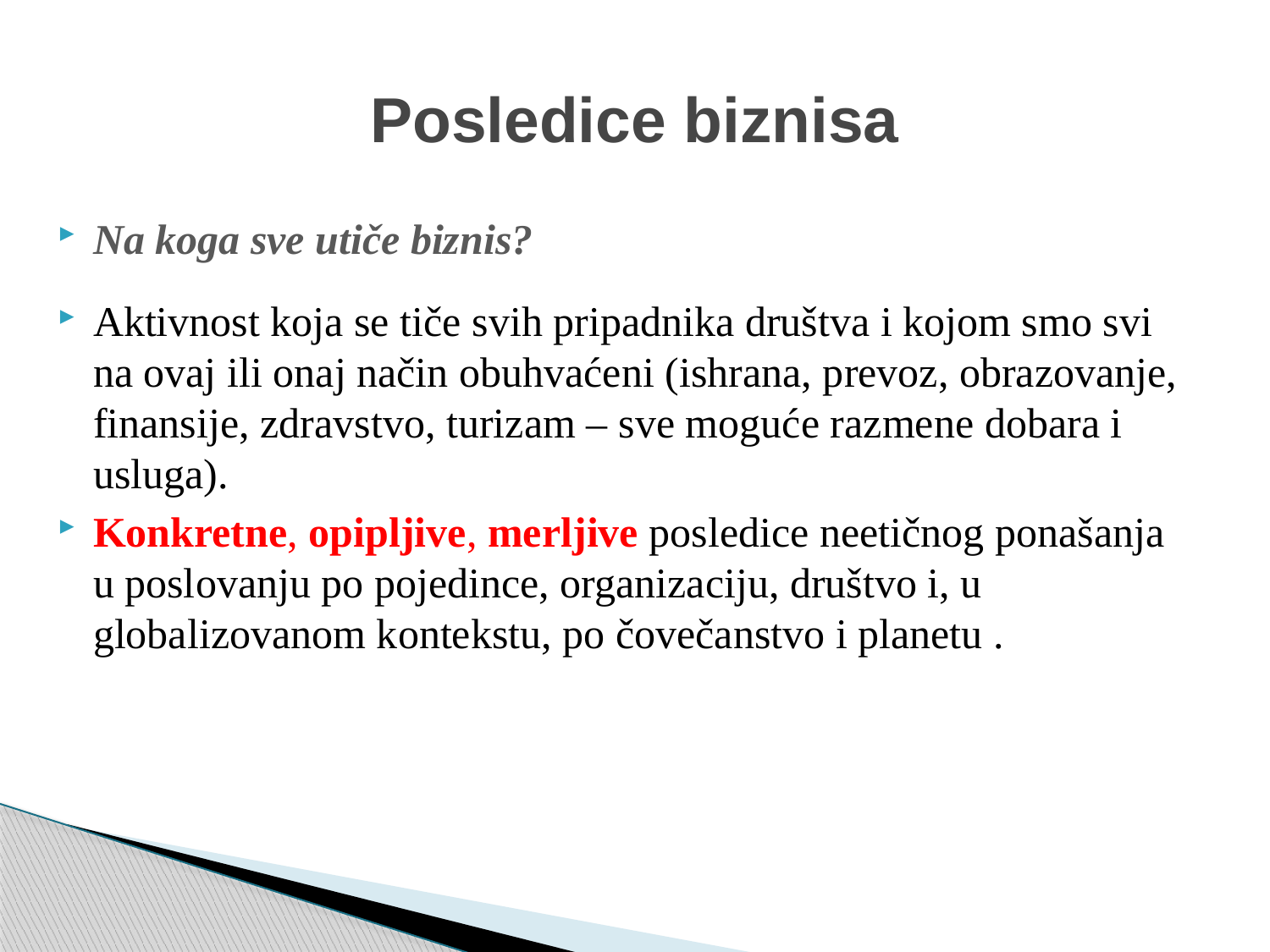

# Posledice biznisa
Na koga sve utiče biznis?
Aktivnost koja se tiče svih pripadnika društva i kojom smo svi na ovaj ili onaj način obuhvaćeni (ishrana, prevoz, obrazovanje, finansije, zdravstvo, turizam – sve moguće razmene dobara i usluga).
Konkretne, opipljive, merljive posledice neetičnog ponašanja u poslovanju po pojedince, organizaciju, društvo i, u globalizovanom kontekstu, po čovečanstvo i planetu .